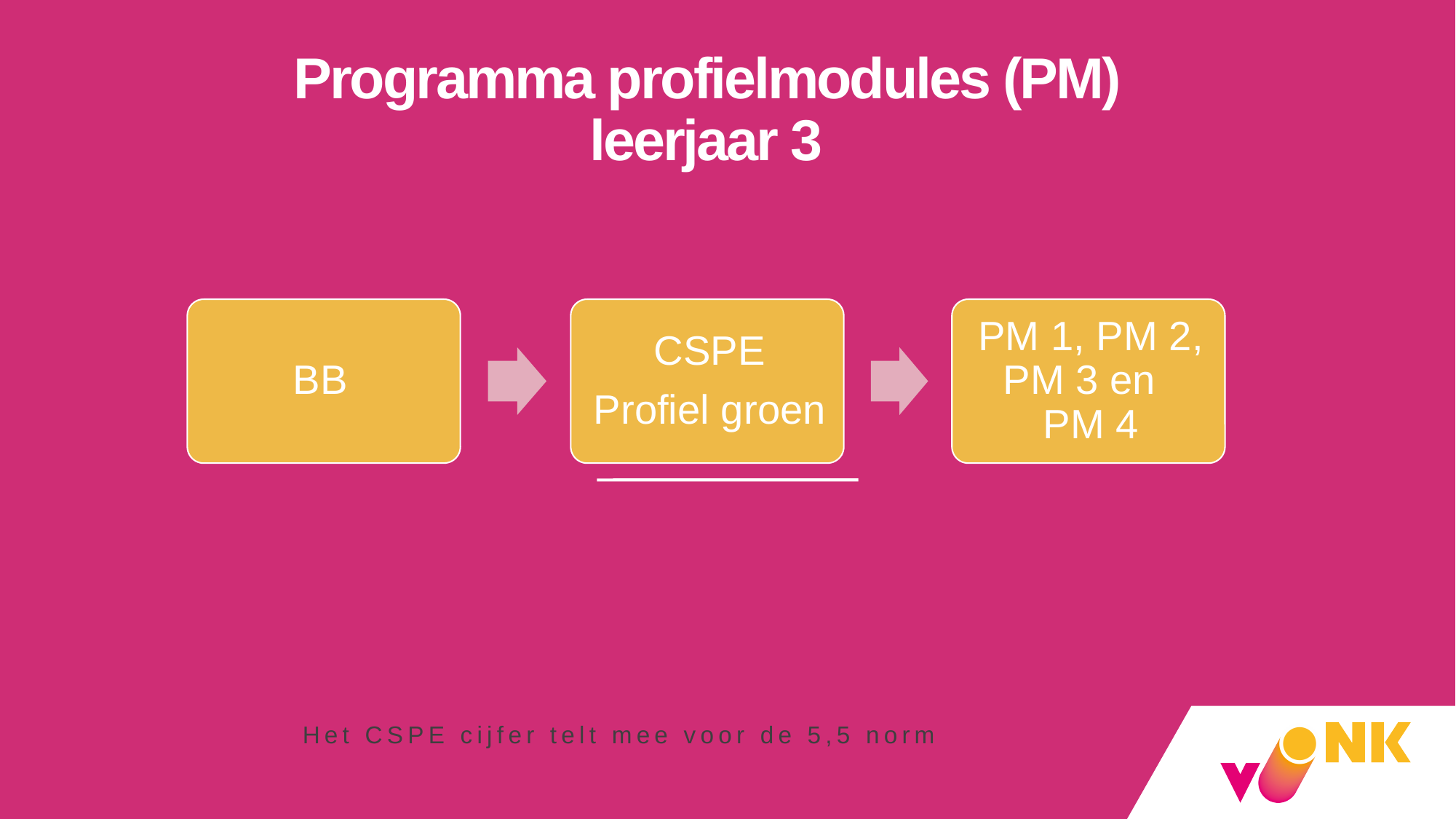

# Programma profielmodules (PM) leerjaar 3
BB

CSPE
Profiel groen

PM 1, PM 2, PM 3 en   PM 4

Het CSPE cijfer telt mee voor de 5,5 norm